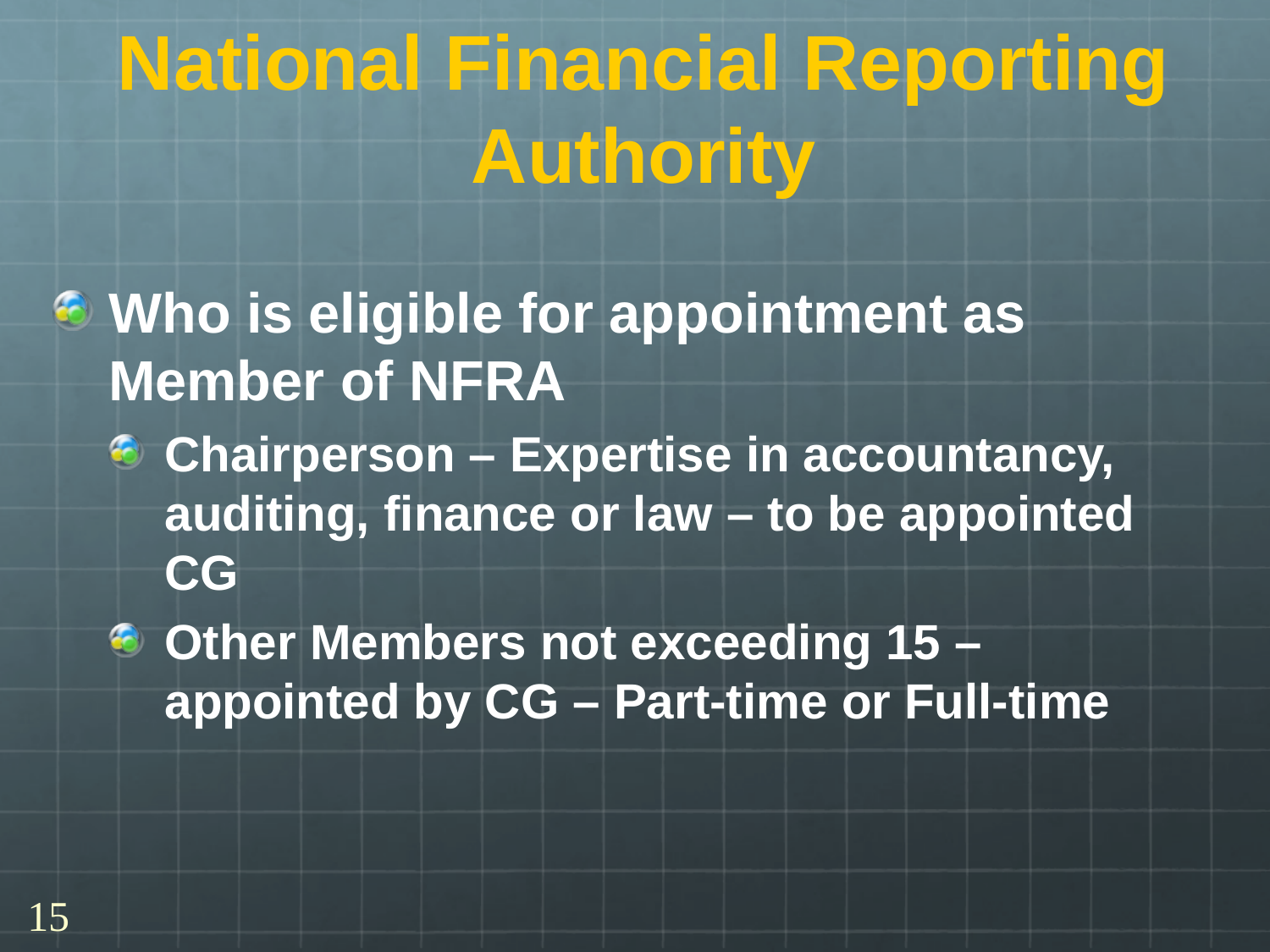

# National Financial Reporting Authority
Who is eligible for appointment as Member of NFRA
Chairperson – Expertise in accountancy, auditing, finance or law – to be appointed CG
Other Members not exceeding 15 – appointed by CG – Part-time or Full-time
15